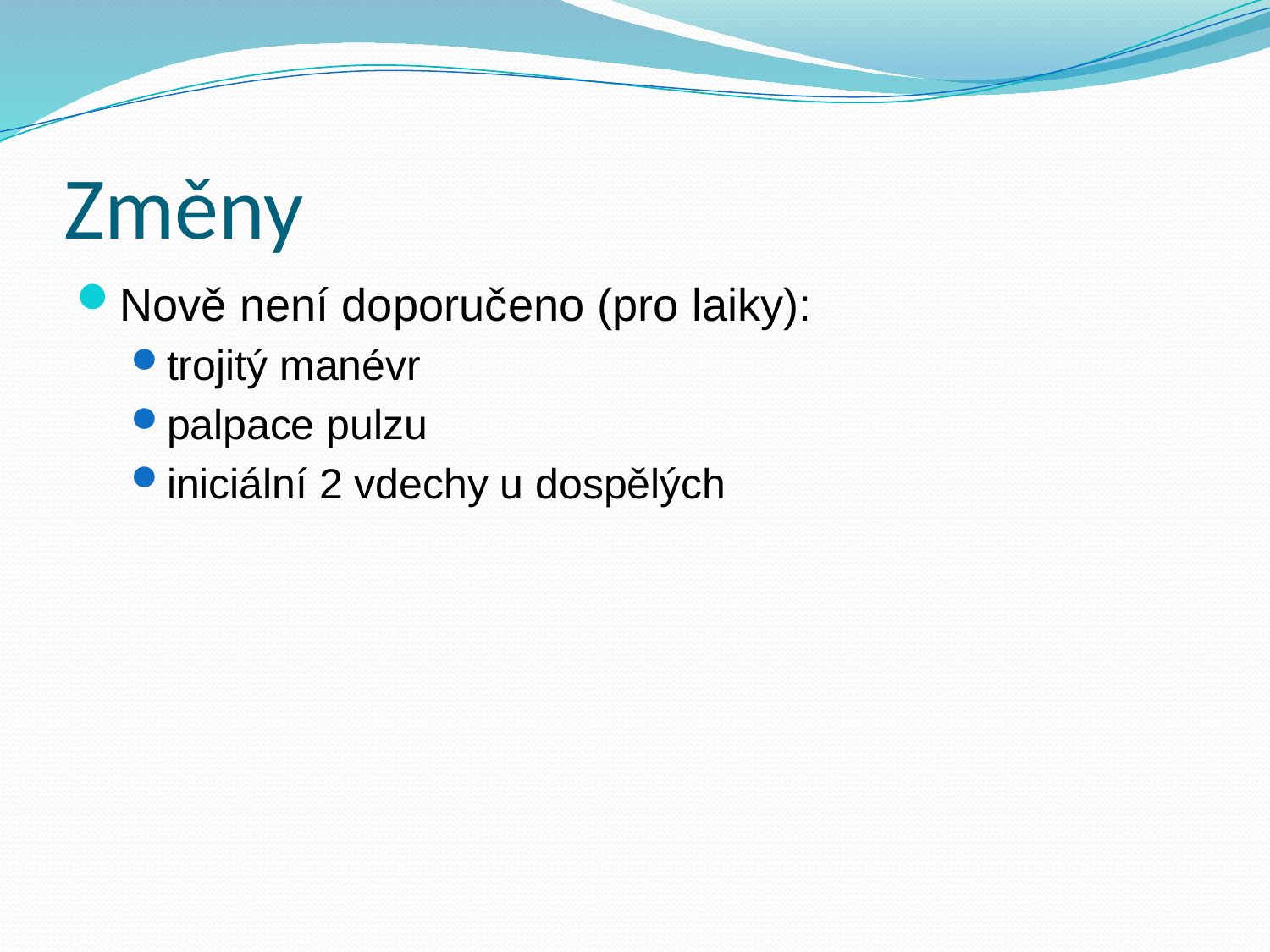

# Změny
Nově není doporučeno (pro laiky):
trojitý manévr
palpace pulzu
iniciální 2 vdechy u dospělých